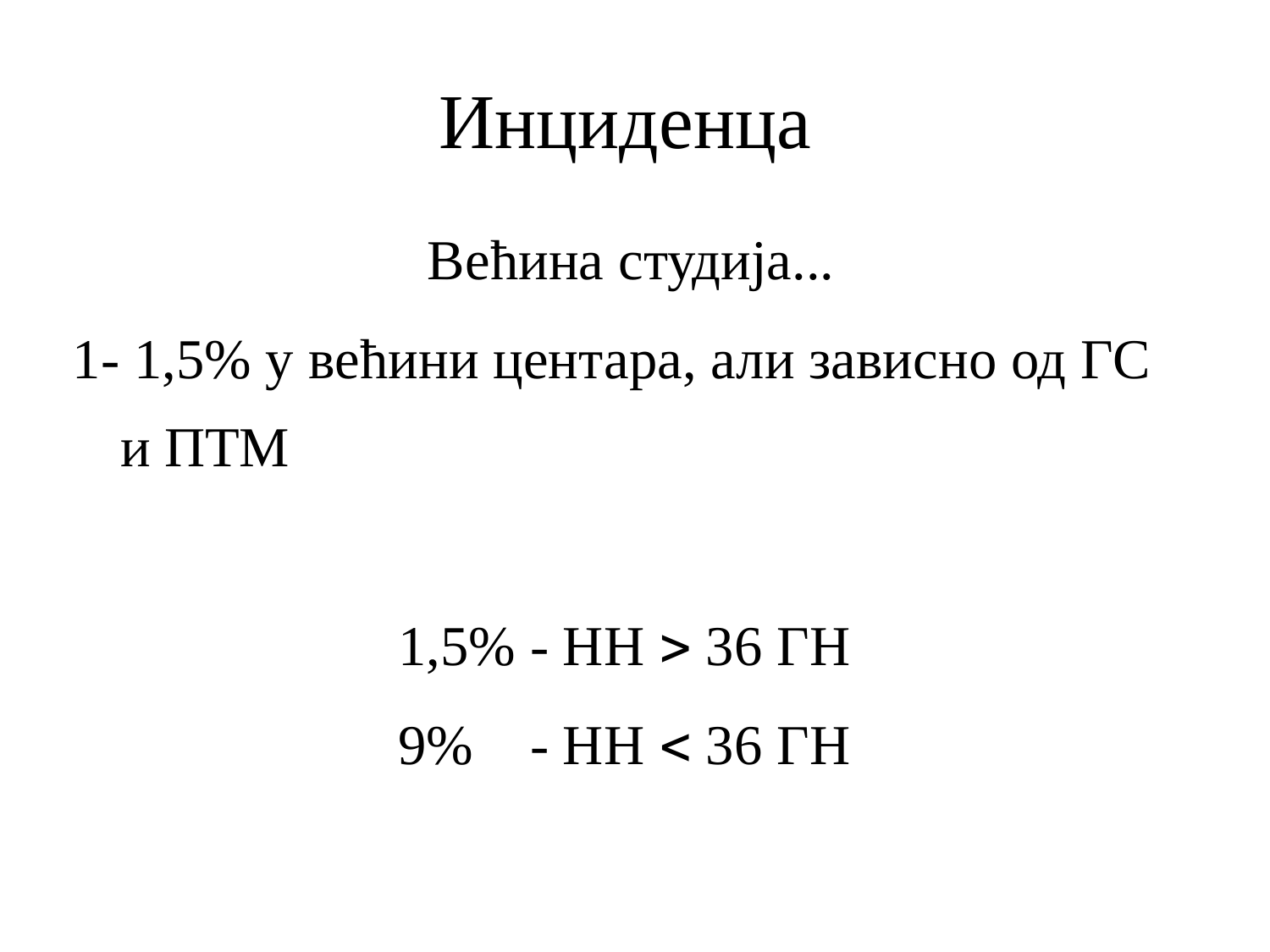

# Инциденца
Већина студија...
1- 1,5% у већини центара, али зависно од ГС и ПТМ

1,5% - НН > 36 ГН
9%    - НН < 36 ГН